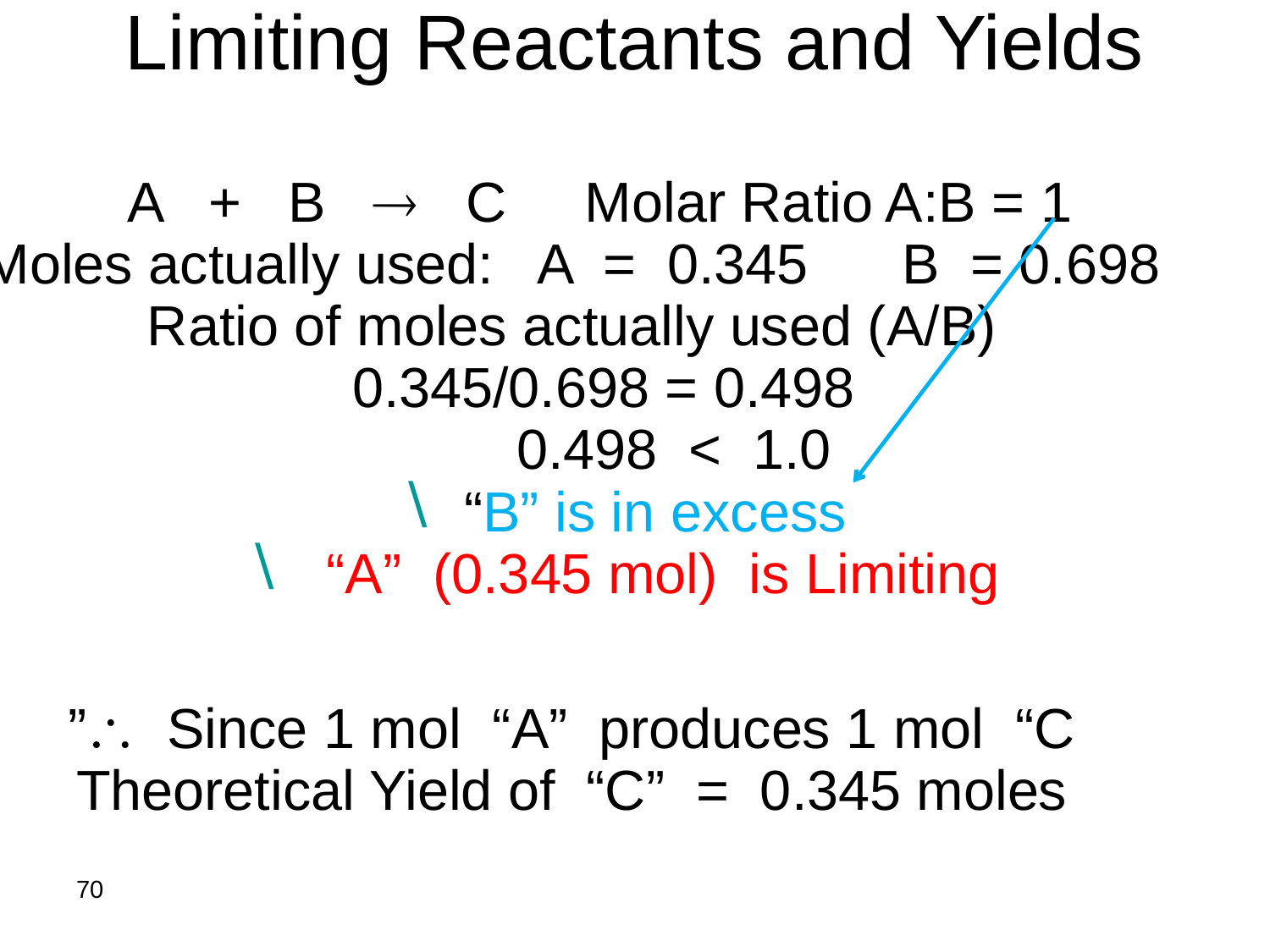

# Limiting Reactants and Yields
A   +   B   →   C     Molar Ratio A:B = 1
Moles actually used:   A  =  0.345      B  = 0.698
Ratio of moles actually used (A/B)
0.345/0.698 = 0.498
         0.498  <  1.0
“B” is in excess
 “A”  (0.345 mol)  is Limiting

∴  Since 1 mol  “A”  produces 1 mol  “C”
Theoretical Yield of  “C”  =  0.345 moles
70